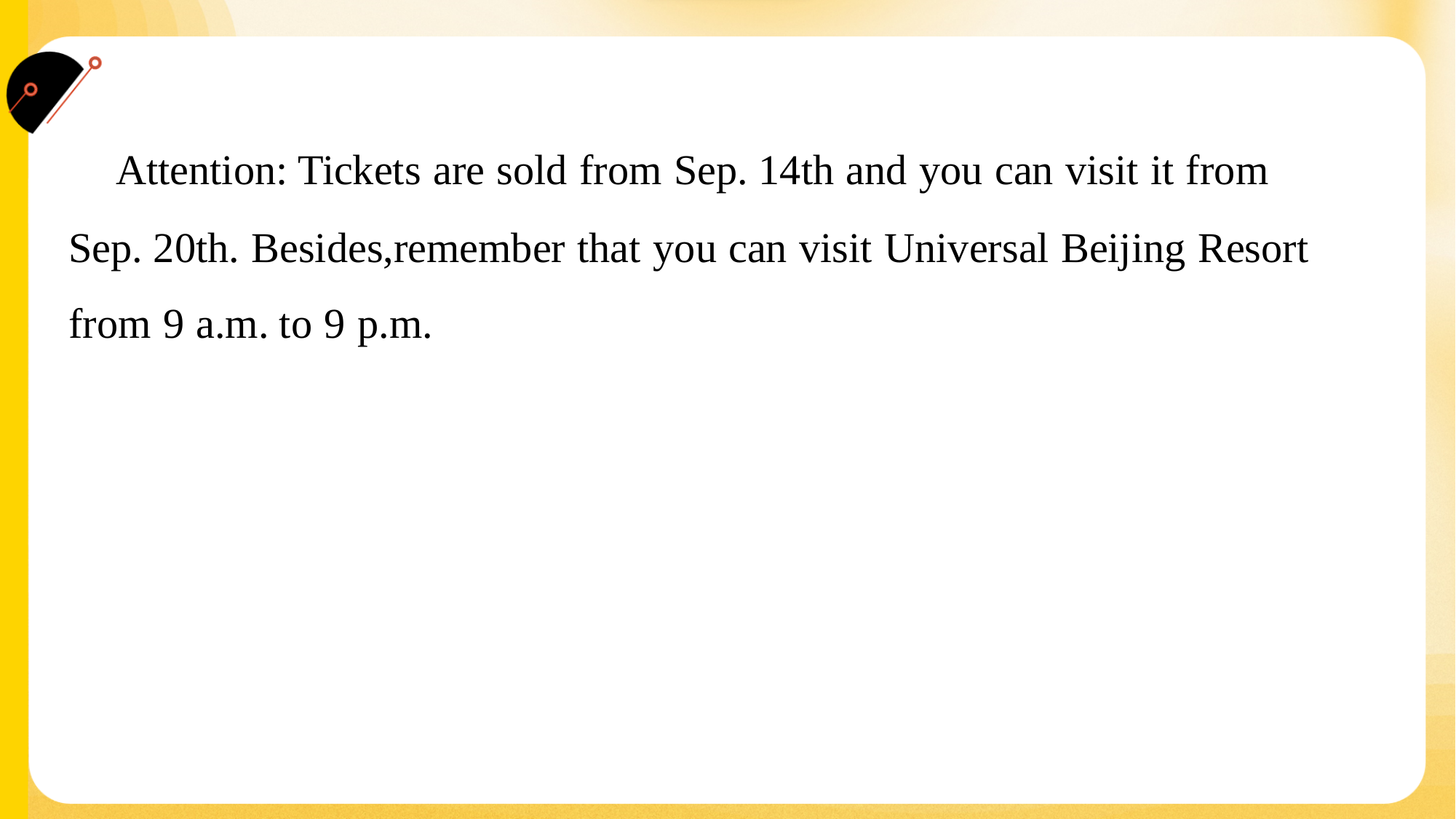

Attention: Tickets are sold from Sep. 14th and you can visit it from
Sep. 20th. Besides,remember that you can visit Universal Beijing Resort
from 9 a.m. to 9 p.m.#1.3